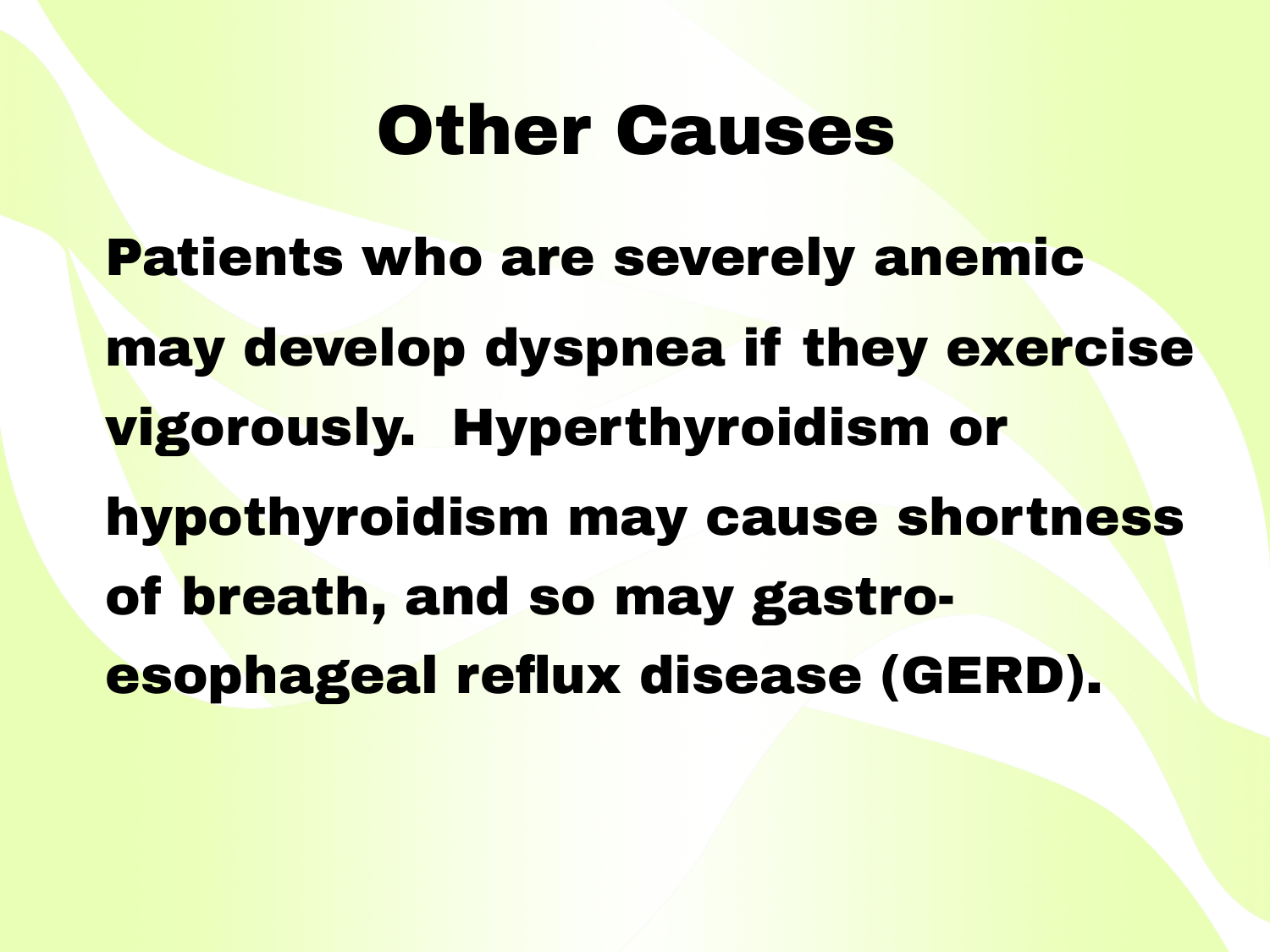

# Other Causes
	Patients who are severely anemic
	may develop dyspnea if they exercise vigorously.  Hyperthyroidism or
	hypothyroidism may cause shortness of breath, and so may gastro-esophageal reflux disease (GERD).